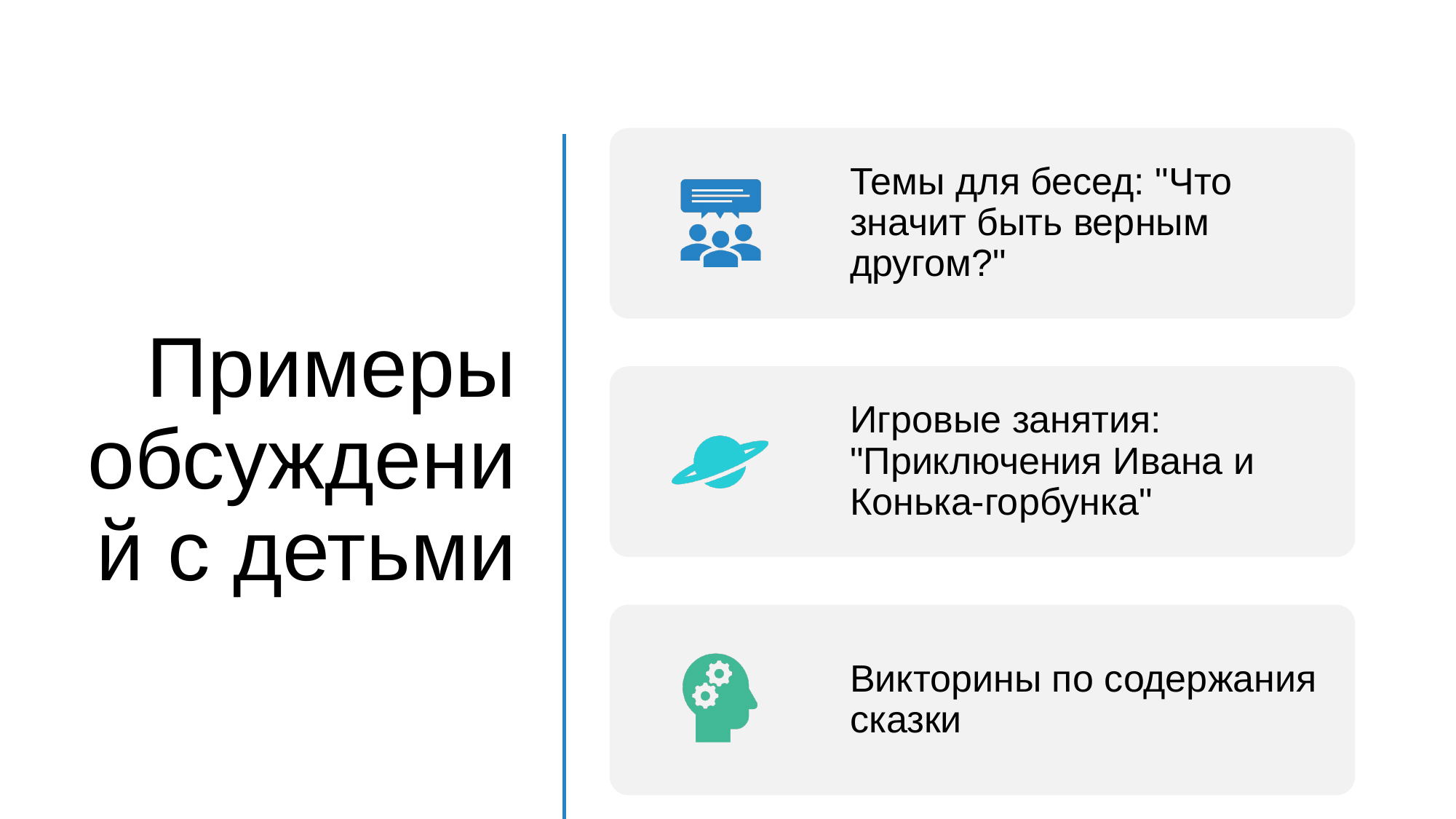

# Примеры обсуждений с детьми
Темы для бесед: "Что значит быть верным другом?"
Игровые занятия: "Приключения Ивана и Конька-горбунка"
Викторины по содержания сказки